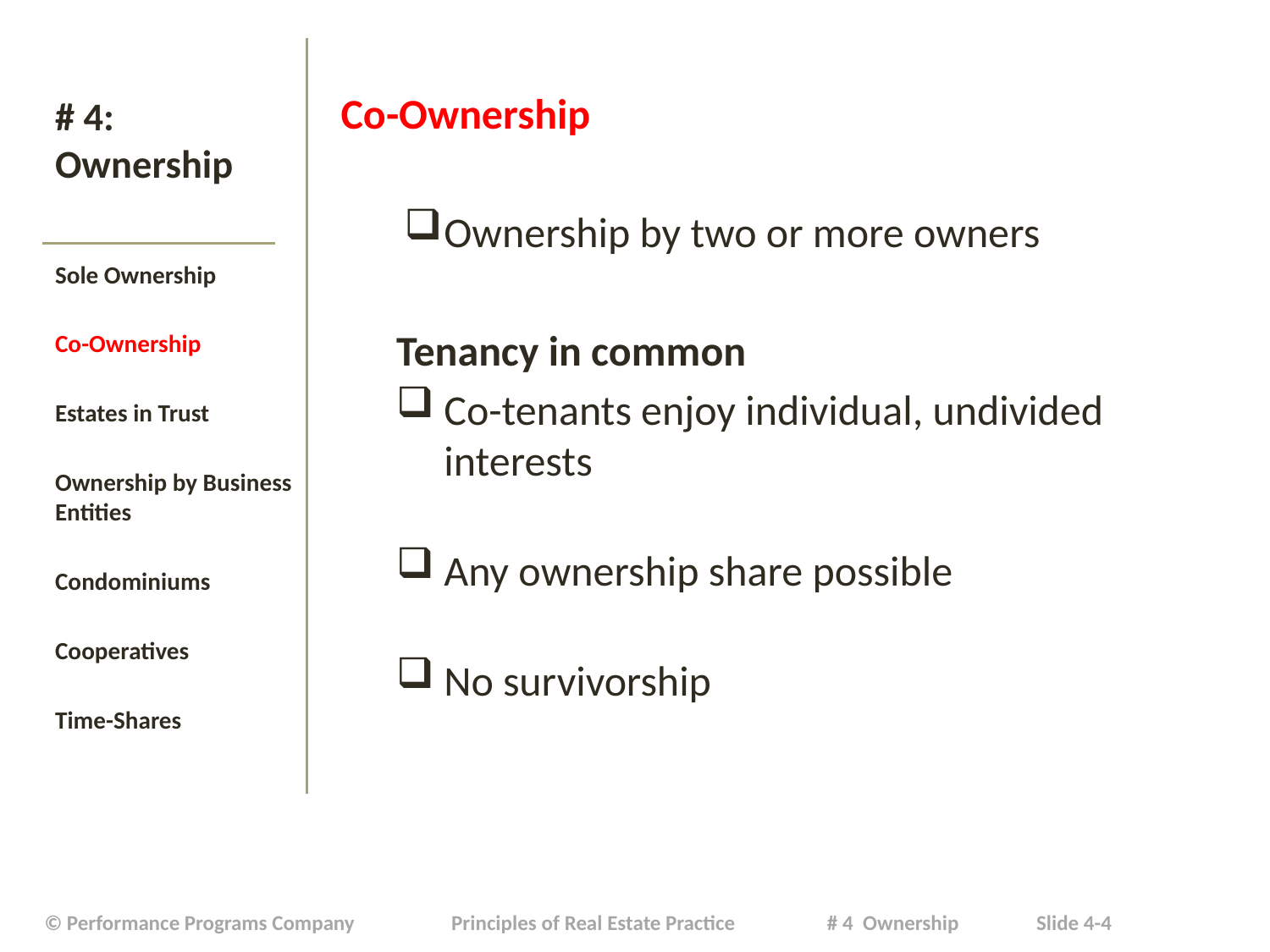

# # 4: Ownership

Co-Ownership

Ownership by two or more owners

Tenancy in common
Co-tenants enjoy individual, undivided interests
Any ownership share possible
No survivorship

Sole Ownership

Co-Ownership

Estates in Trust

Ownership by Business Entities

Condominiums

Cooperatives

Time-Shares

| © Performance Programs Company Principles of Real Estate Practice # 4 Ownership Slide 4-4 |
| --- |